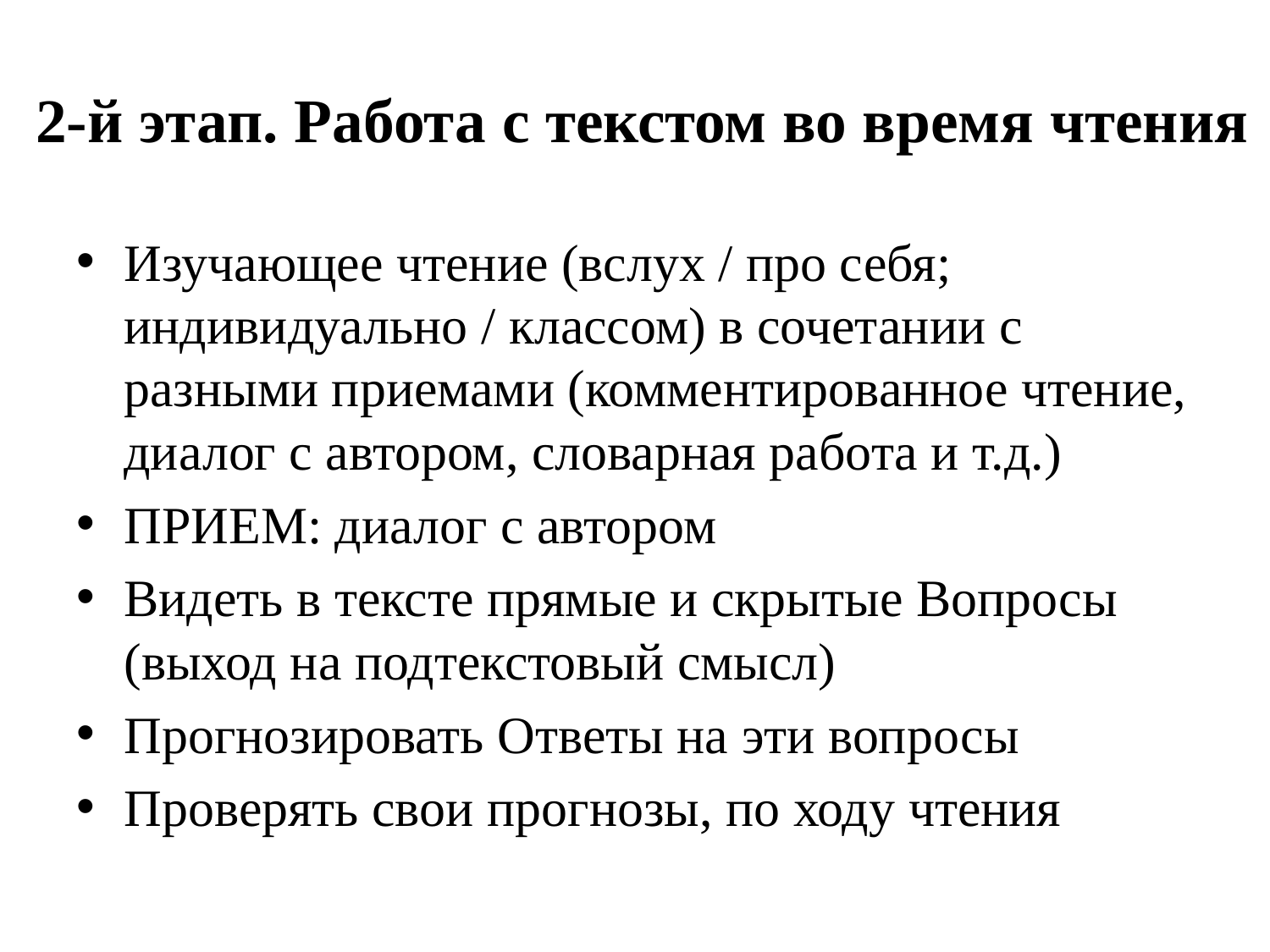

# 2-й этап. Работа с текстом во время чтения
Изучающее чтение (вслух / про себя; индивидуально / классом) в сочетании с разными приемами (комментированное чтение, диалог с автором, словарная работа и т.д.)
ПРИЕМ: диалог с автором
Видеть в тексте прямые и скрытые Вопросы (выход на подтекстовый смысл)
Прогнозировать Ответы на эти вопросы
Проверять свои прогнозы, по ходу чтения